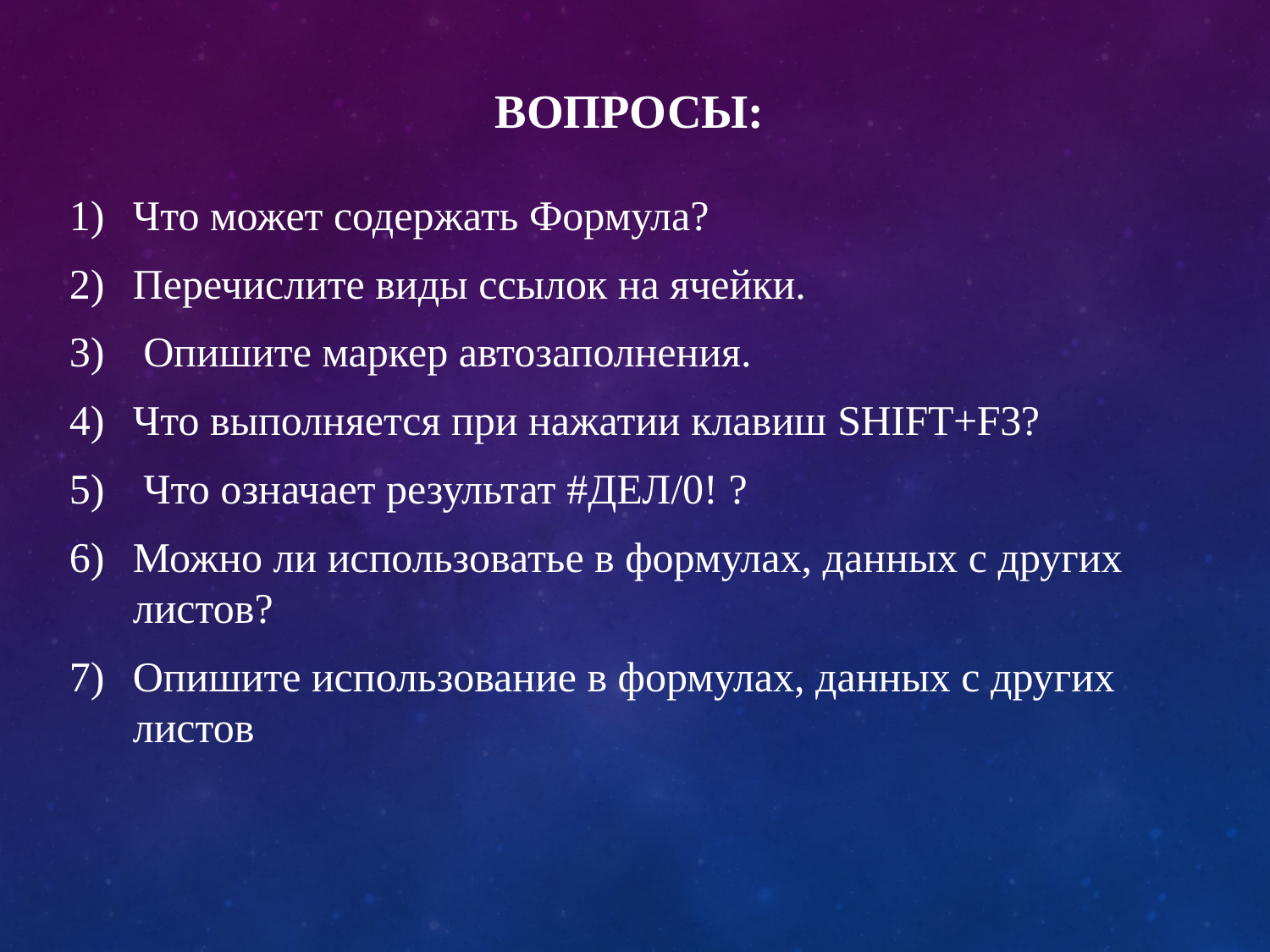

# Вопросы:
Что может содержать Формула?
Перечислите виды ссылок на ячейки.
 Опишите маркер автозаполнения.
Что выполняется при нажатии клавиш SHIFT+F3?
 Что означает результат #ДЕЛ/0! ?
Можно ли использоватье в формулах, данных с других листов?
Опишите использование в формулах, данных с других листов